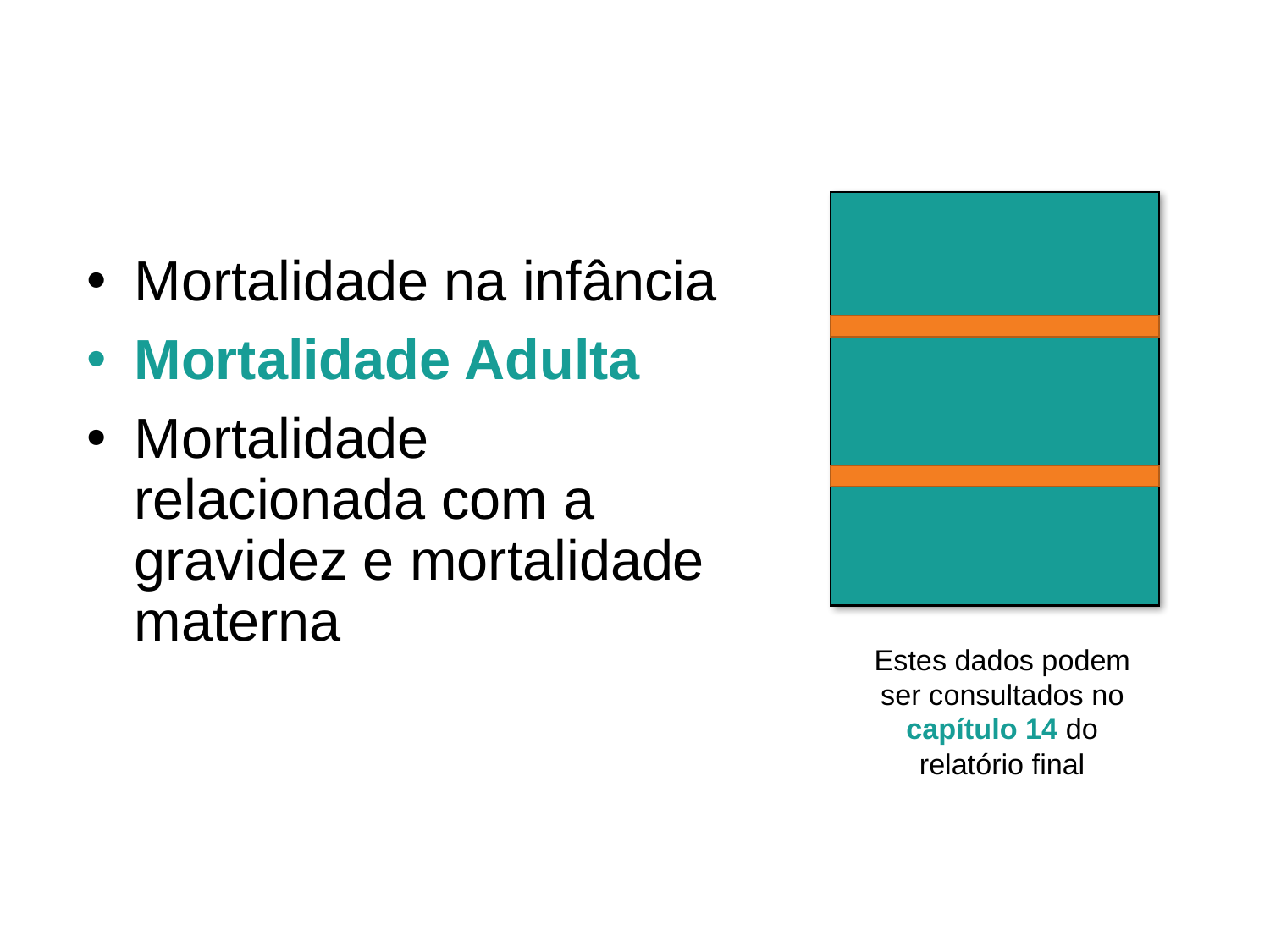

Mortalidade na infância
Mortalidade Adulta
Mortalidade relacionada com a gravidez e mortalidade materna

Estes dados podem ser consultados no capítulo 14 do relatório final